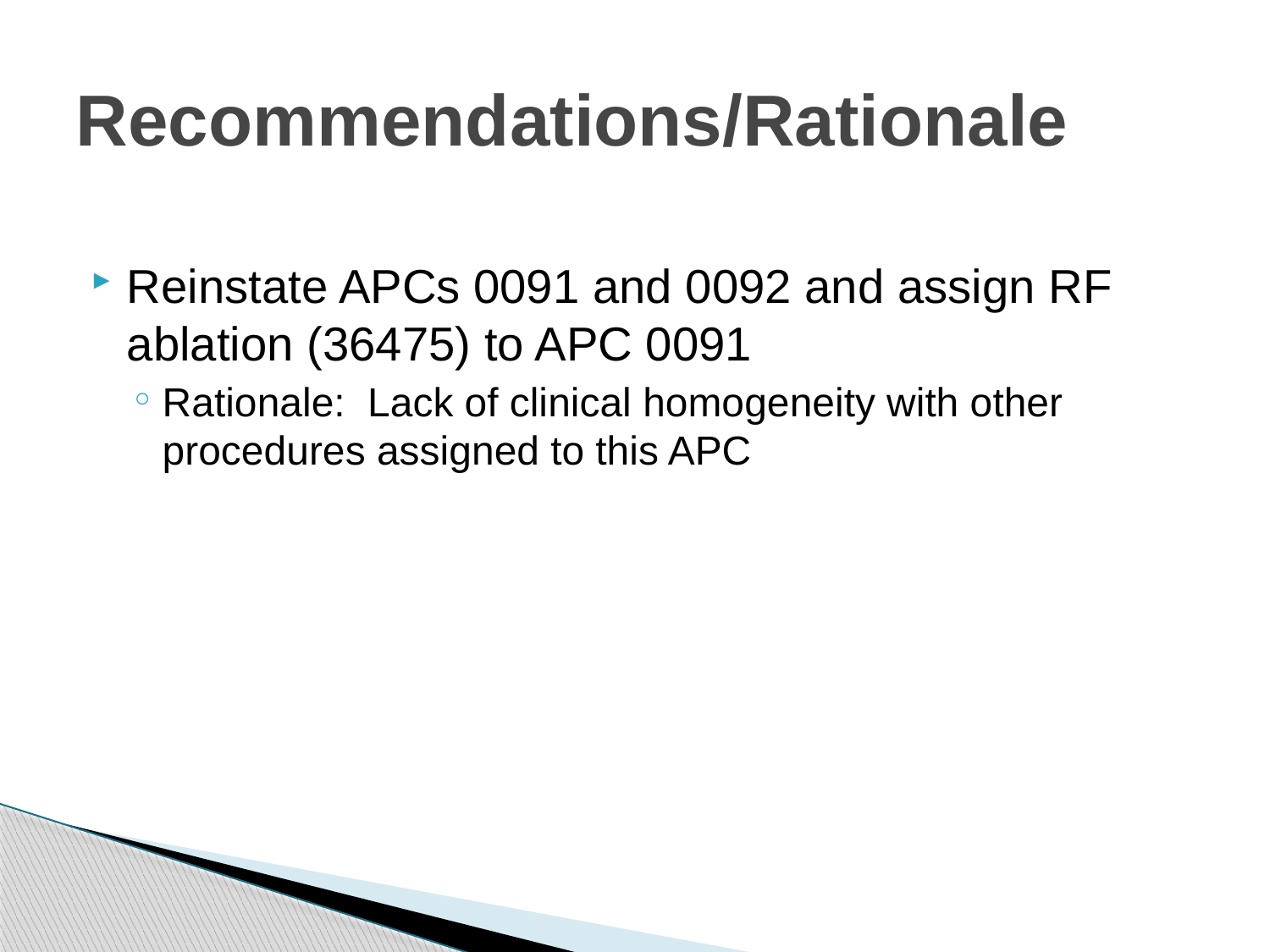

# Recommendations/Rationale
Reinstate APCs 0091 and 0092 and assign RF ablation (36475) to APC 0091
Rationale:  Lack of clinical homogeneity with other procedures assigned to this APC